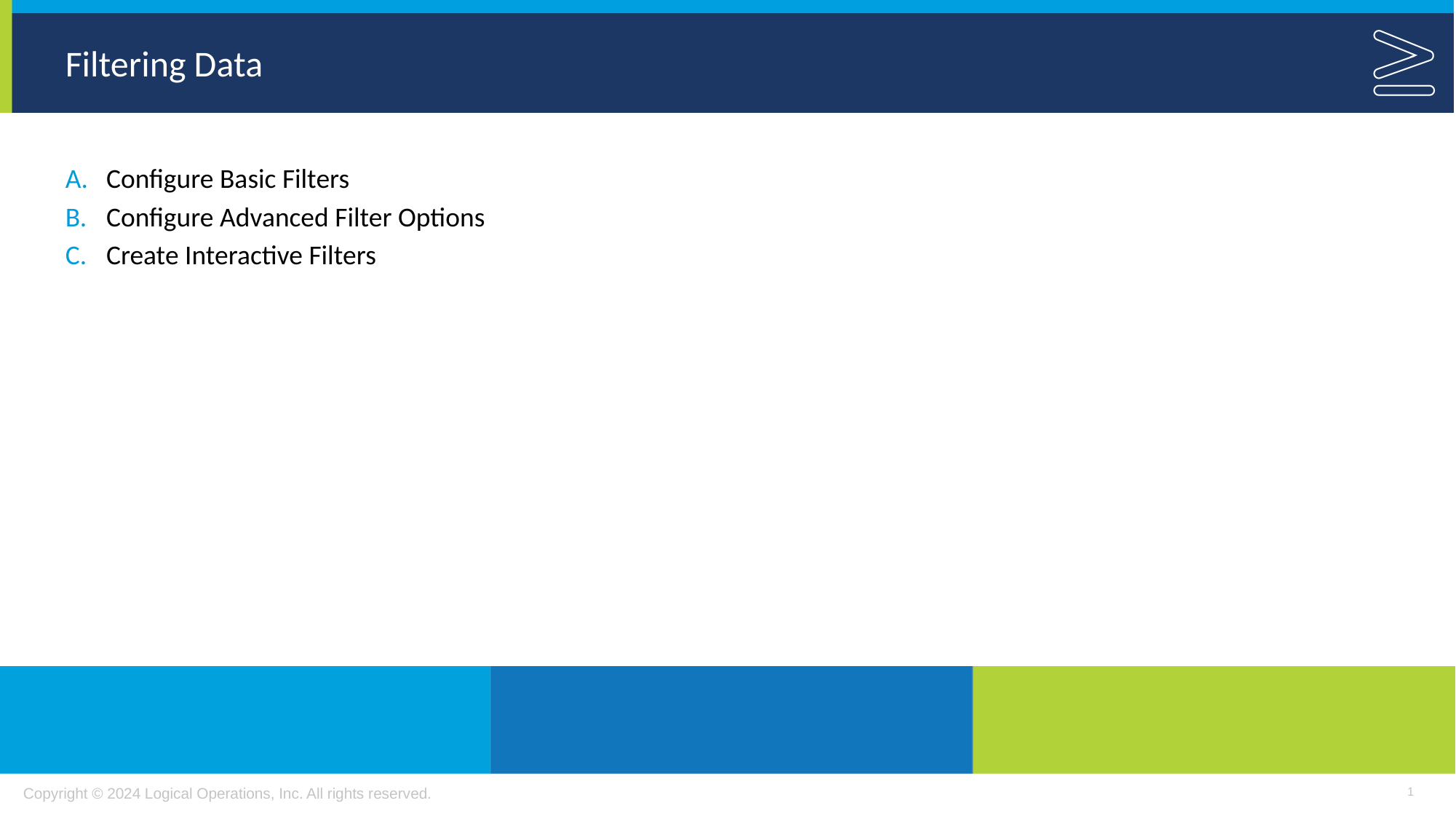

# Filtering Data
Configure Basic Filters
Configure Advanced Filter Options
Create Interactive Filters
1